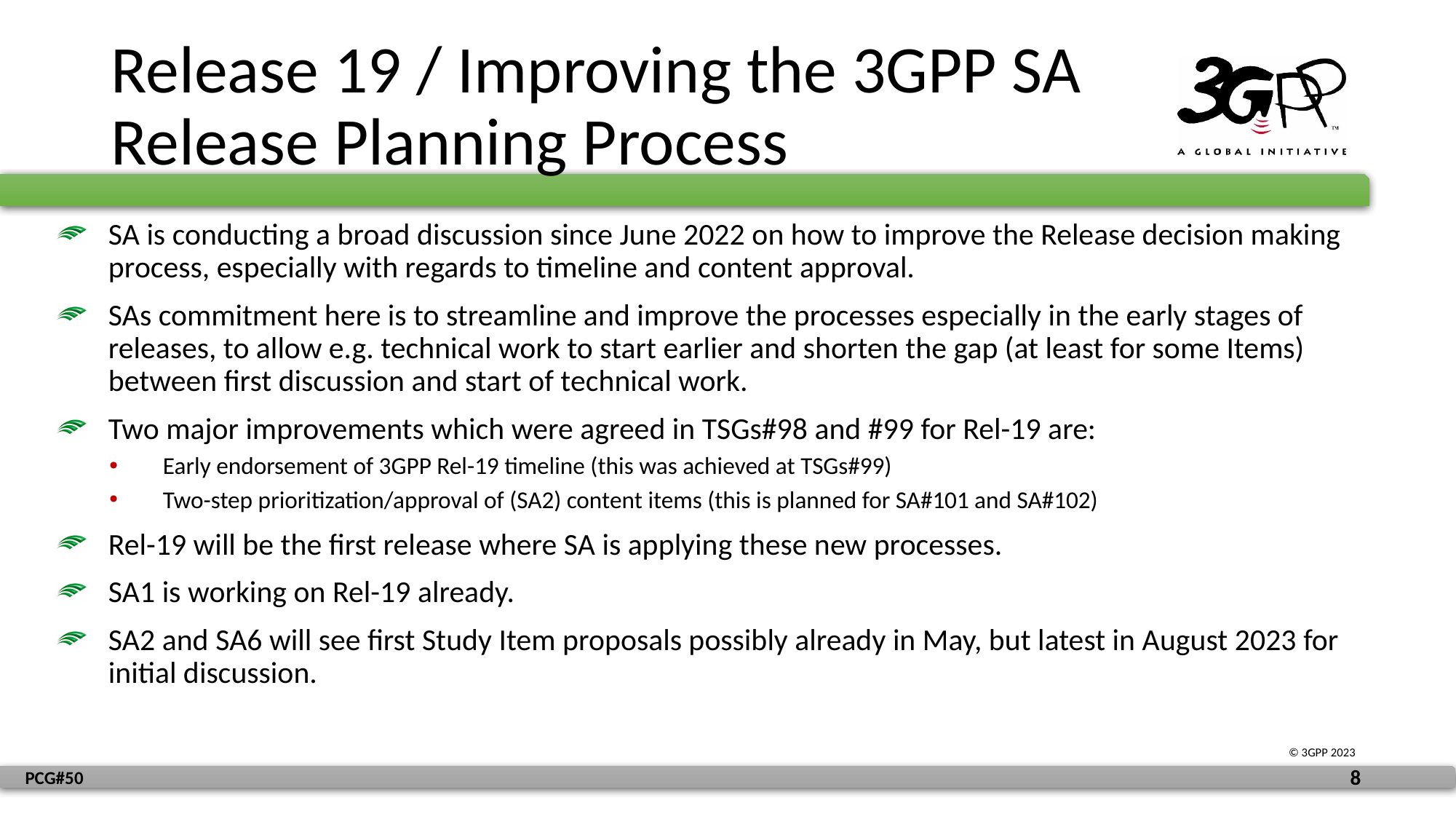

# Release 19 / Improving the 3GPP SA Release Planning Process
SA is conducting a broad discussion since June 2022 on how to improve the Release decision making process, especially with regards to timeline and content approval.
SAs commitment here is to streamline and improve the processes especially in the early stages of releases, to allow e.g. technical work to start earlier and shorten the gap (at least for some Items) between first discussion and start of technical work.
Two major improvements which were agreed in TSGs#98 and #99 for Rel-19 are:
Early endorsement of 3GPP Rel-19 timeline (this was achieved at TSGs#99)
Two-step prioritization/approval of (SA2) content items (this is planned for SA#101 and SA#102)
Rel-19 will be the first release where SA is applying these new processes.
SA1 is working on Rel-19 already.
SA2 and SA6 will see first Study Item proposals possibly already in May, but latest in August 2023 for initial discussion.